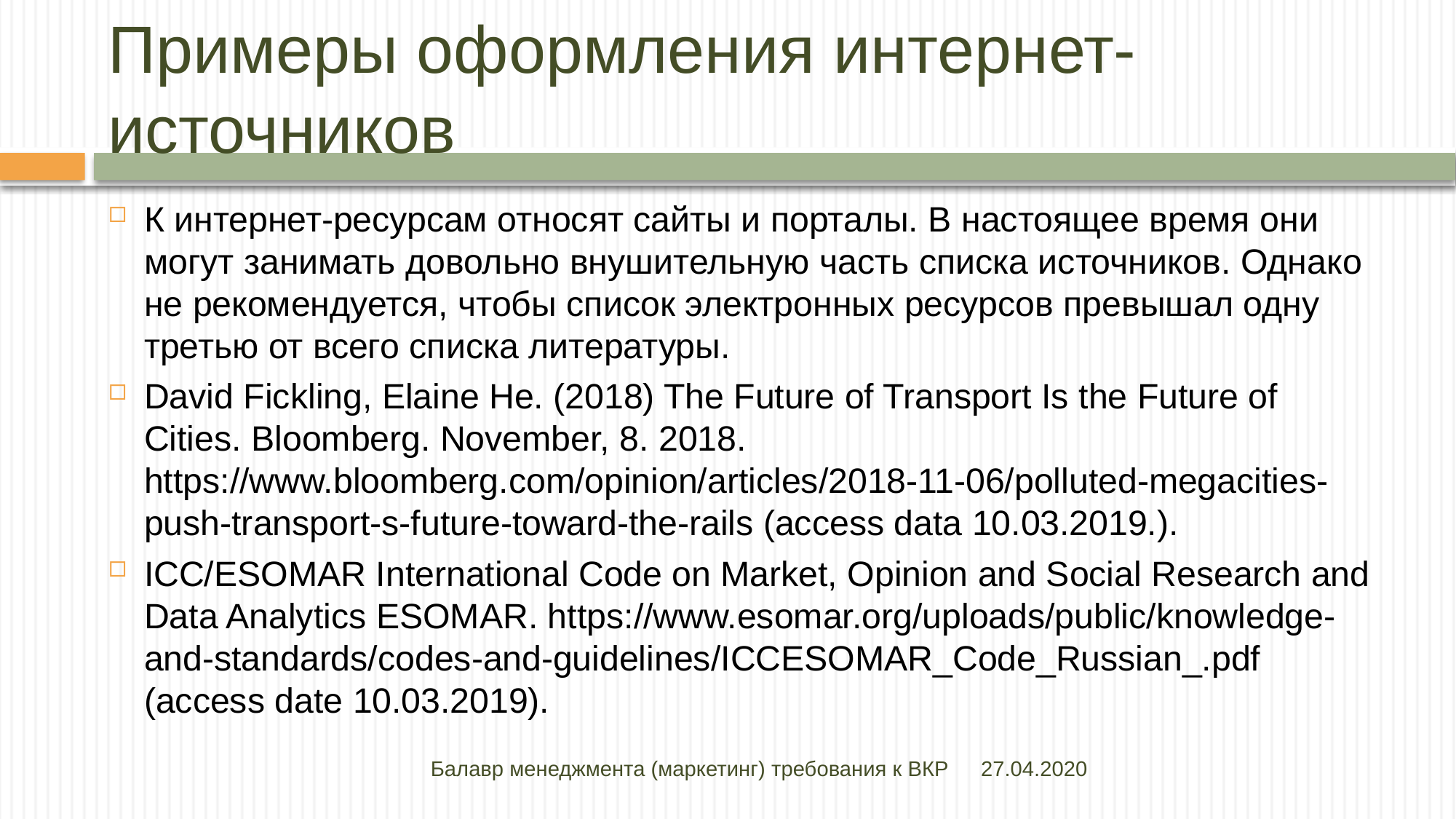

# Примеры оформления интернет-источников
К интернет-ресурсам относят сайты и порталы. В настоящее время они могут занимать довольно внушительную часть списка источников. Однако не рекомендуется, чтобы список электронных ресурсов превышал одну третью от всего списка литературы.
David Fickling, Elaine He. (2018) The Future of Transport Is the Future of Cities. Bloomberg. November, 8. 2018. https://www.bloomberg.com/opinion/articles/2018-11-06/polluted-megacities-push-transport-s-future-toward-the-rails (access data 10.03.2019.).
ICC/ESOMAR International Code on Market, Opinion and Social Research and Data Analytics ESOMAR. https://www.esomar.org/uploads/public/knowledge-and-standards/codes-and-guidelines/ICCESOMAR_Code_Russian_.pdf (access date 10.03.2019).

Балавр менеджмента (маркетинг) требования к ВКР
27.04.2020